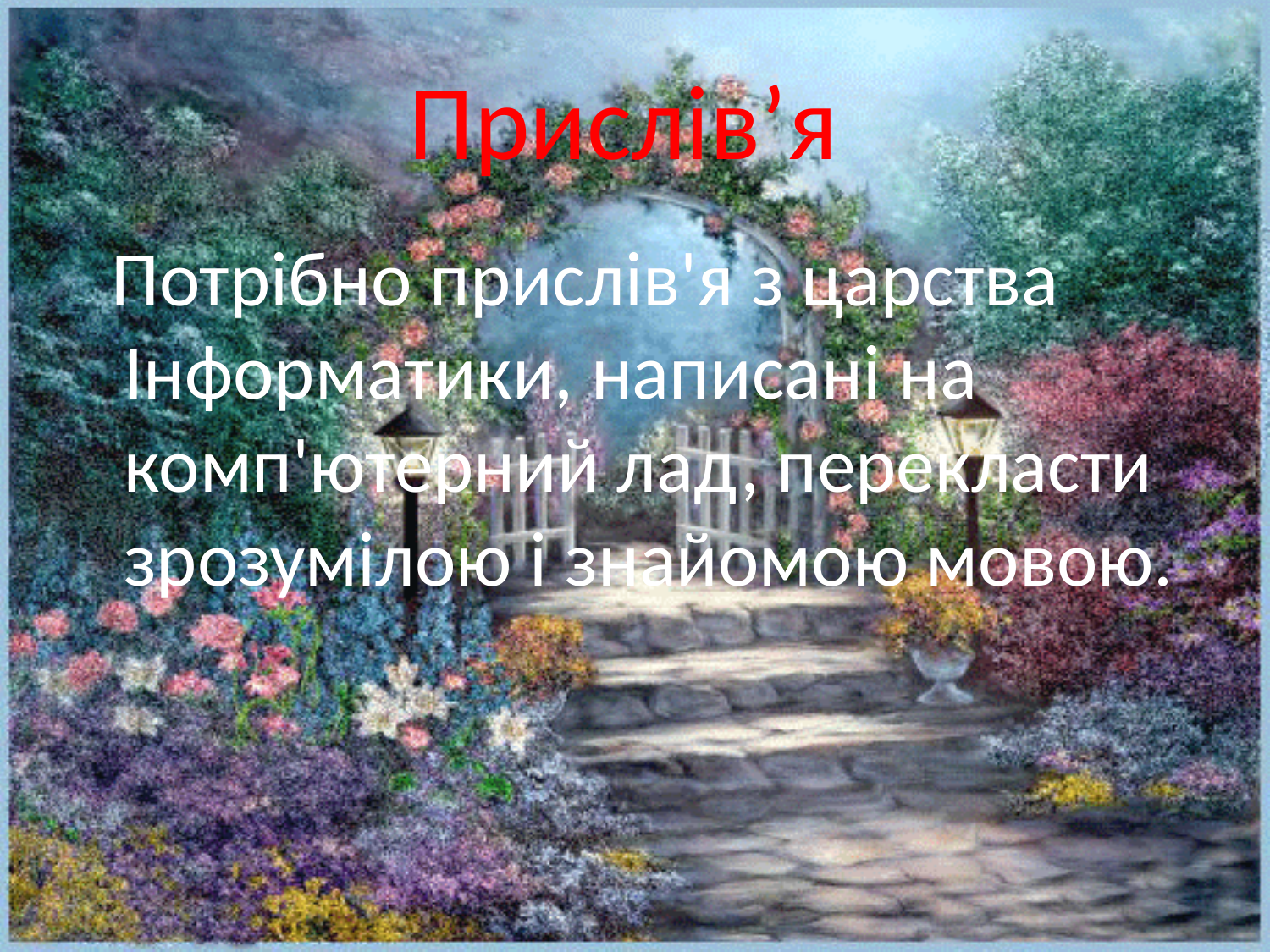

# Прислів’я
  Потрібно прислів'я з царства Інформатики, написані на комп'ютерний лад, перекласти зрозумілою і знайомою мовою.